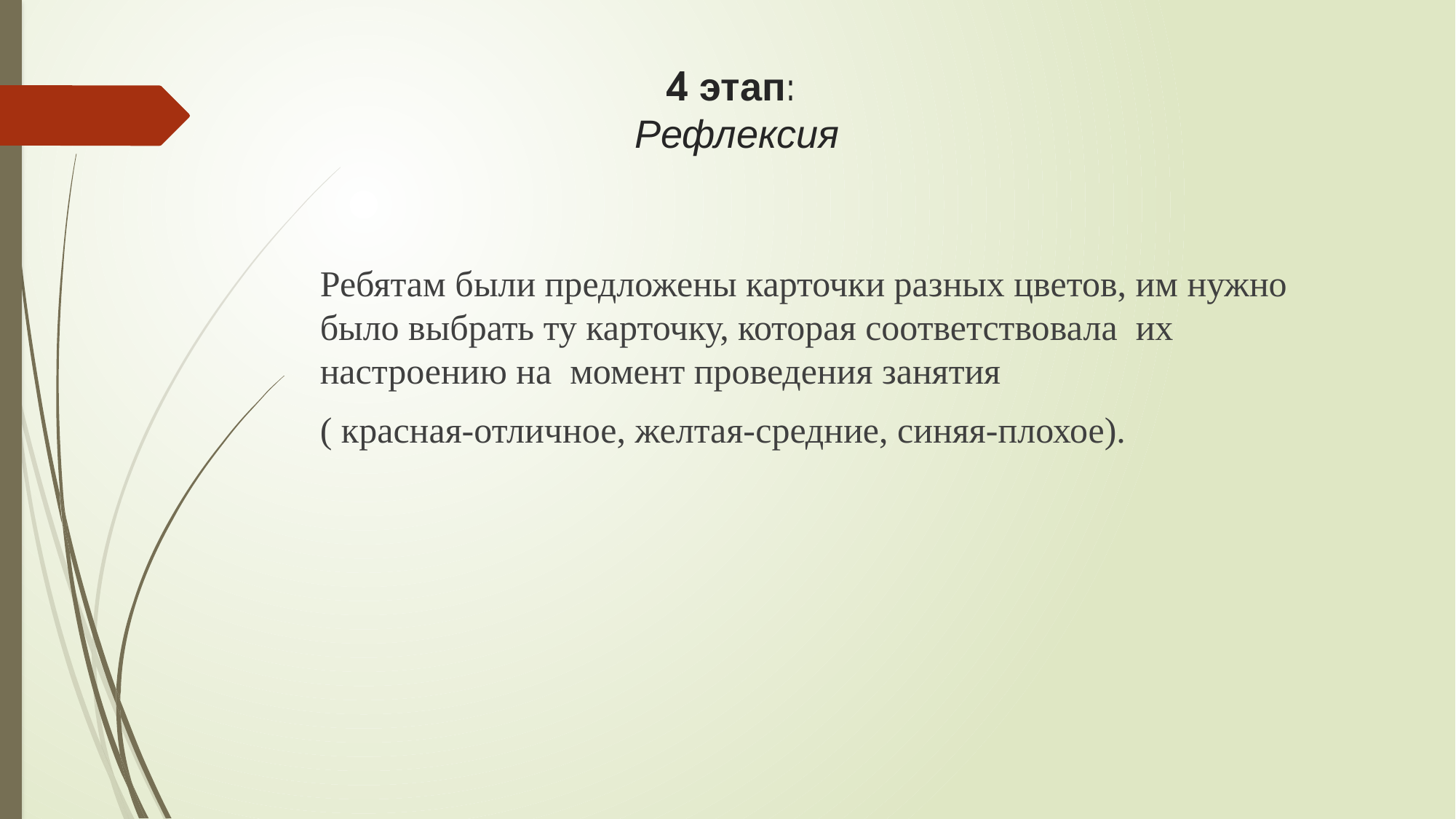

# 4 этап: Рефлексия
Ребятам были предложены карточки разных цветов, им нужно было выбрать ту карточку, которая соответствовала  их настроению на  момент проведения занятия
( красная-отличное, желтая-средние, синяя-плохое).